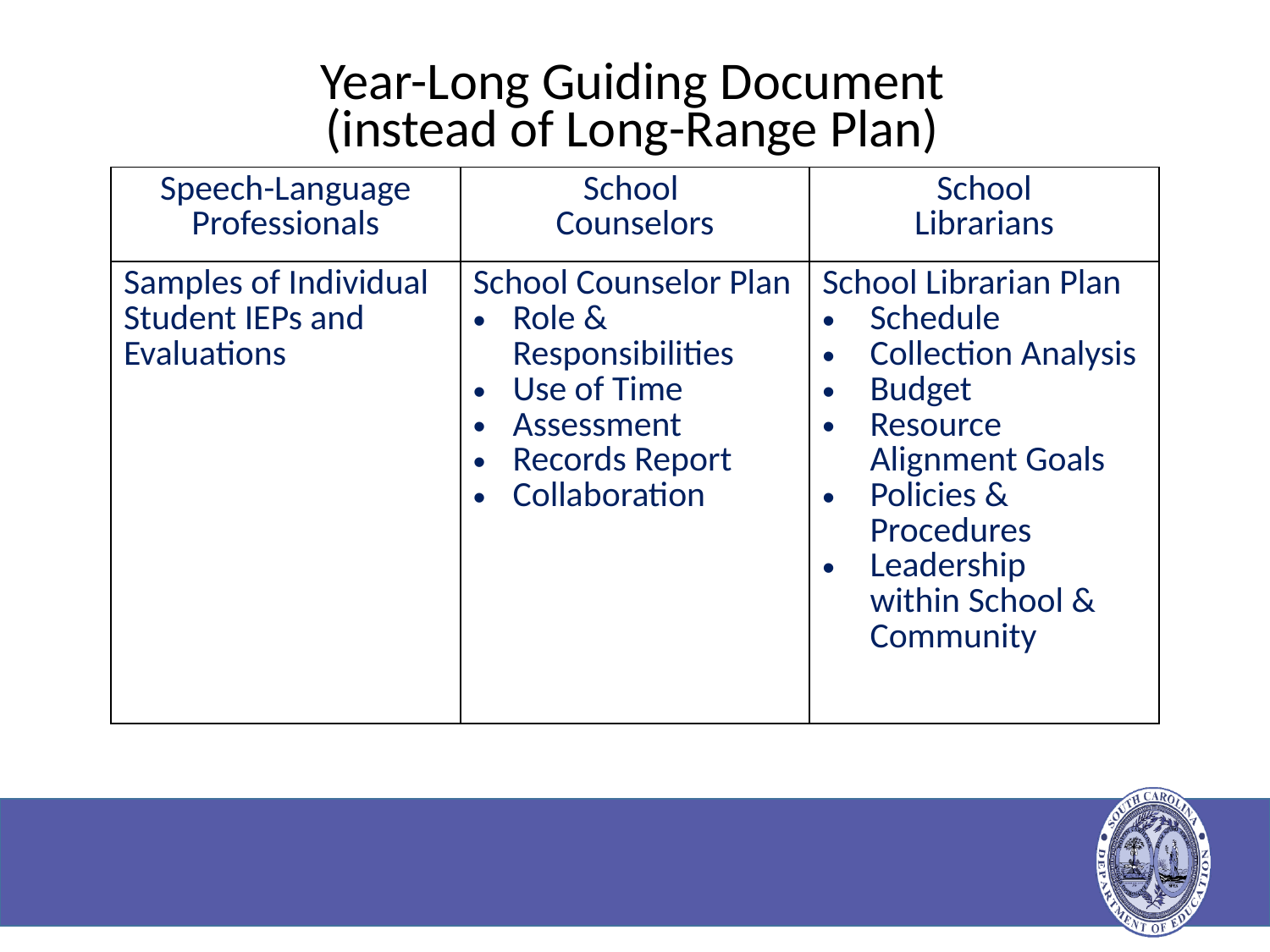

# Year-Long Guiding Document (instead of Long-Range Plan)
| Speech-Language Professionals | School Counselors | School Librarians |
| --- | --- | --- |
| Samples of Individual Student IEPs and Evaluations | School Counselor Plan Role & Responsibilities Use of Time Assessment Records Report Collaboration | School Librarian Plan Schedule Collection Analysis Budget Resource Alignment Goals Policies & Procedures Leadership within School & Community |